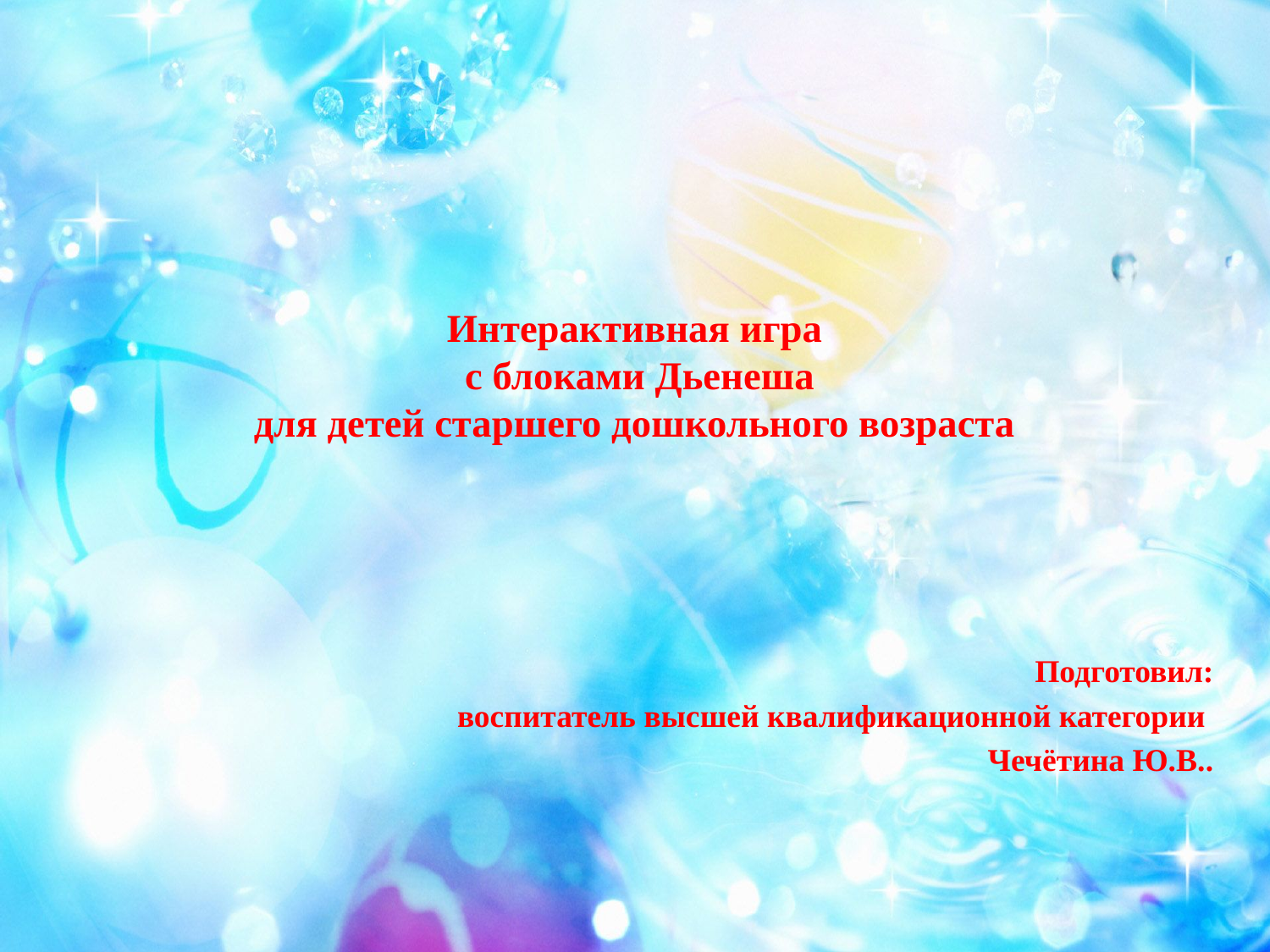

# Интерактивная игра с блоками Дьенеша для детей старшего дошкольного возраста
Подготовил:
воспитатель высшей квалификационной категории
Чечётина Ю.В..